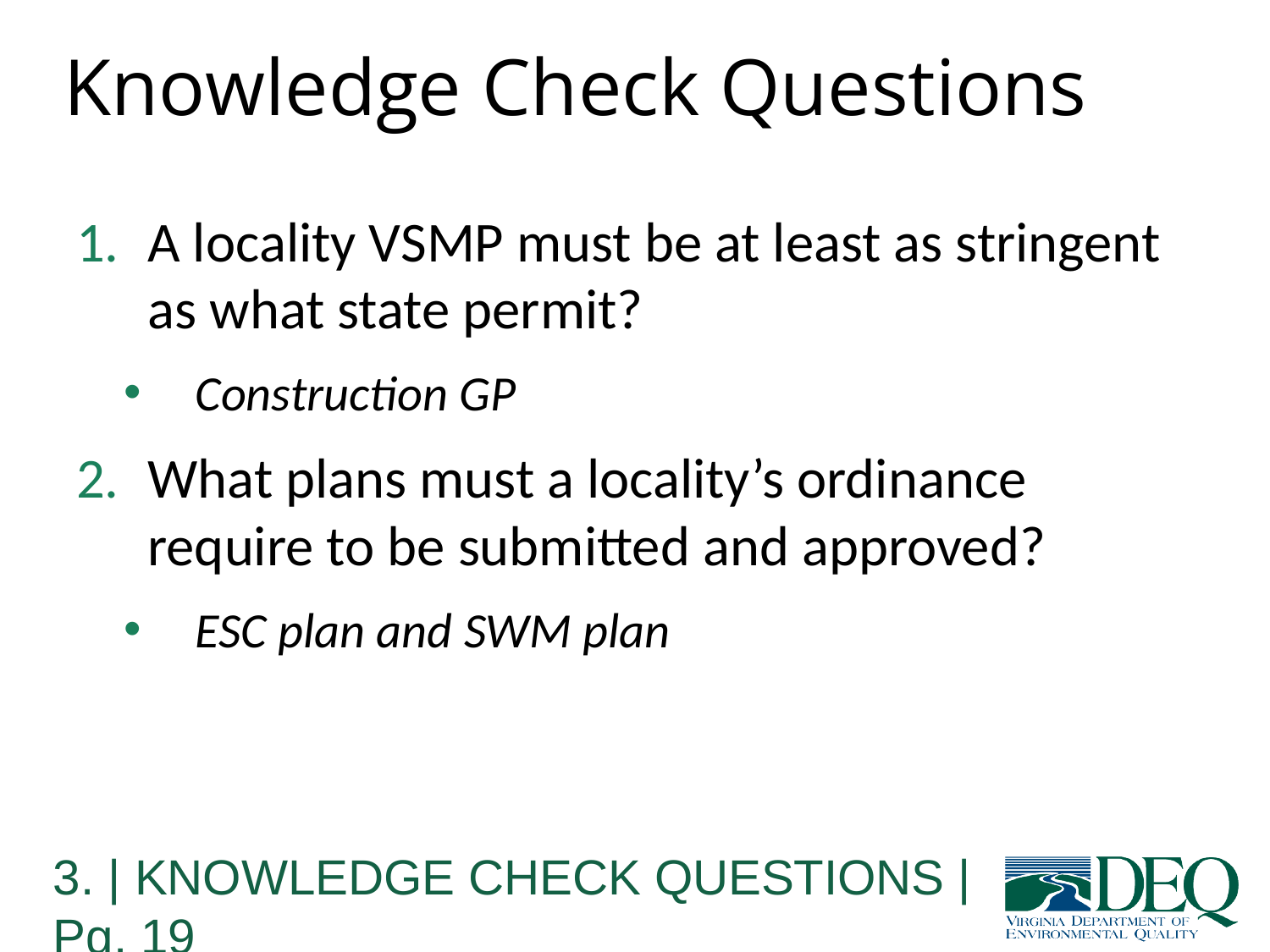

# Knowledge Check Questions
A locality VSMP must be at least as stringent as what state permit?
Construction GP
What plans must a locality’s ordinance require to be submitted and approved?
ESC plan and SWM plan
3. | KNOWLEDGE CHECK QUESTIONS | Pg. 19